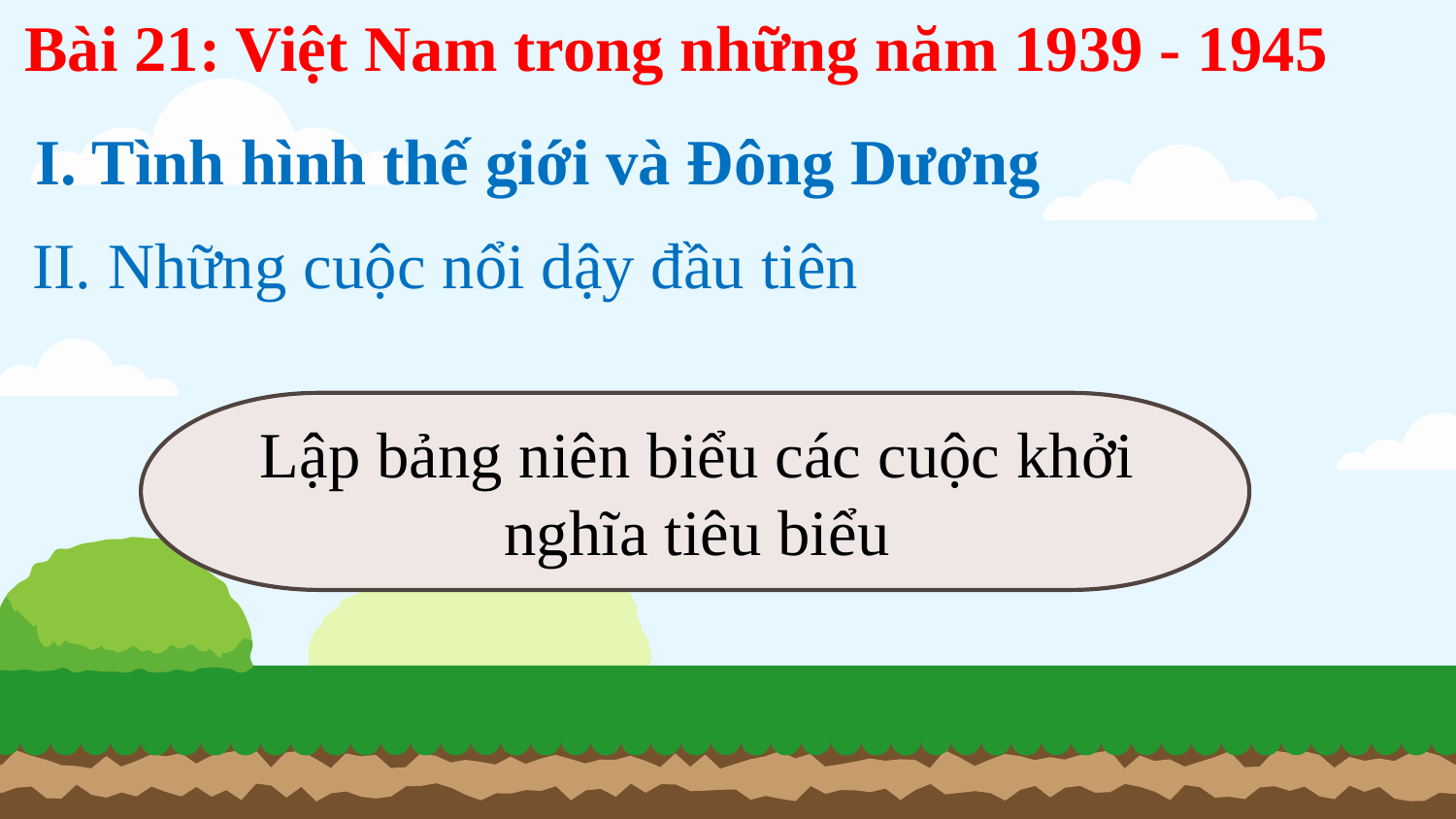

Bài 21: Việt Nam trong những năm 1939 - 1945
I. Tình hình thế giới và Đông Dương
II. Những cuộc nổi dậy đầu tiên

Lập bảng niên biểu các cuộc khởi nghĩa tiêu biểu